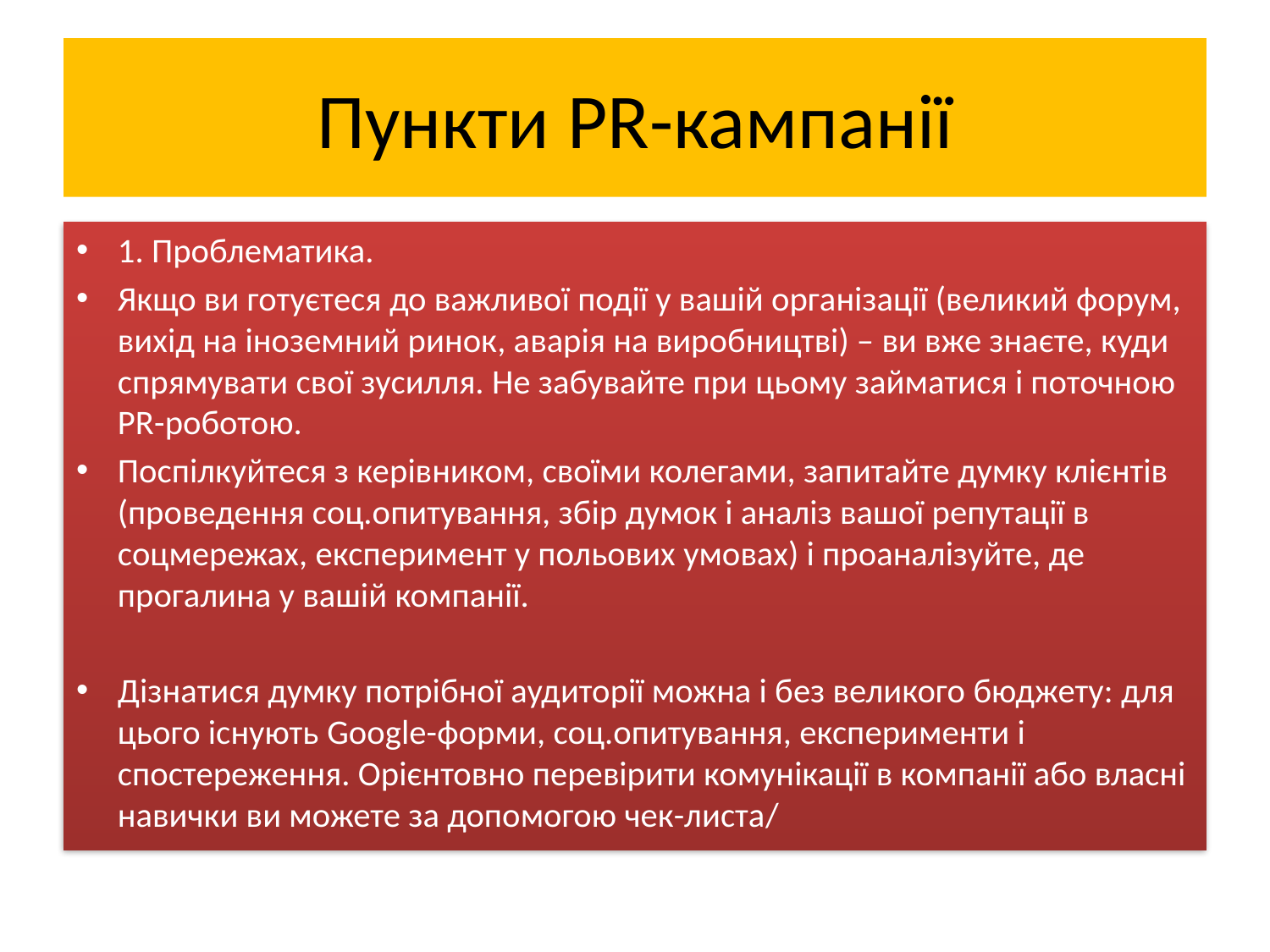

# Пункти PR-кампанії
1. Проблематика.
Якщо ви готуєтеся до важливої ​​події у вашій організації (великий форум, вихід на іноземний ринок, аварія на виробництві) – ви вже знаєте, куди спрямувати свої зусилля. Не забувайте при цьому займатися і поточною PR-роботою.
Поспілкуйтеся з керівником, своїми колегами, запитайте думку клієнтів (проведення соц.опитування, збір думок і аналіз вашої репутації в соцмережах, експеримент у польових умовах) і проаналізуйте, де прогалина у вашій компанії.

Дізнатися думку потрібної аудиторії можна і без великого бюджету: для цього існують Google-форми, соц.опитування, експерименти і спостереження. Орієнтовно перевірити комунікації в компанії або власні навички ви можете за допомогою чек-листа/